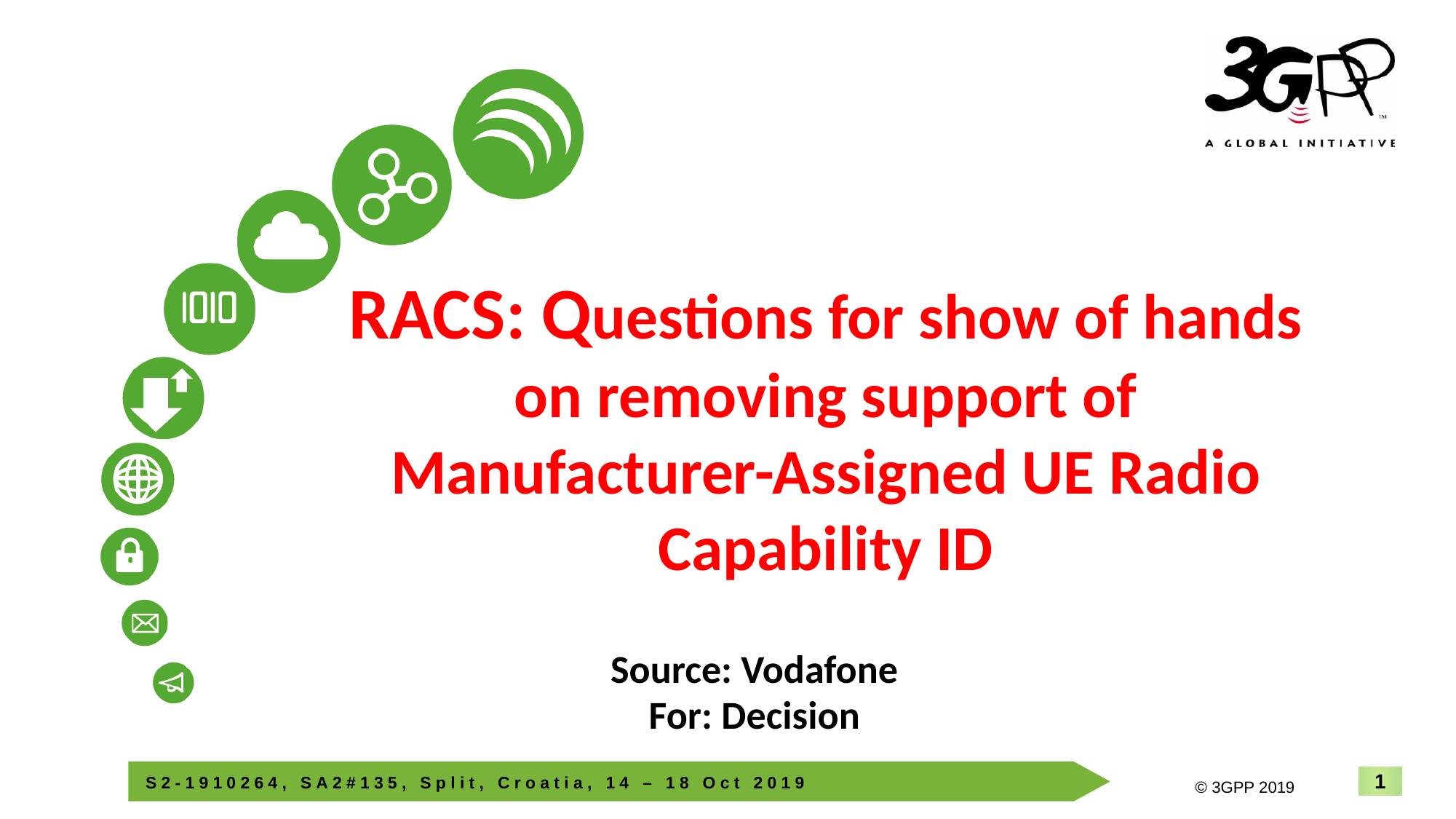

# RACS: Questions for show of hands on removing support of Manufacturer-Assigned UE Radio Capability ID
Source: Vodafone
For: Decision